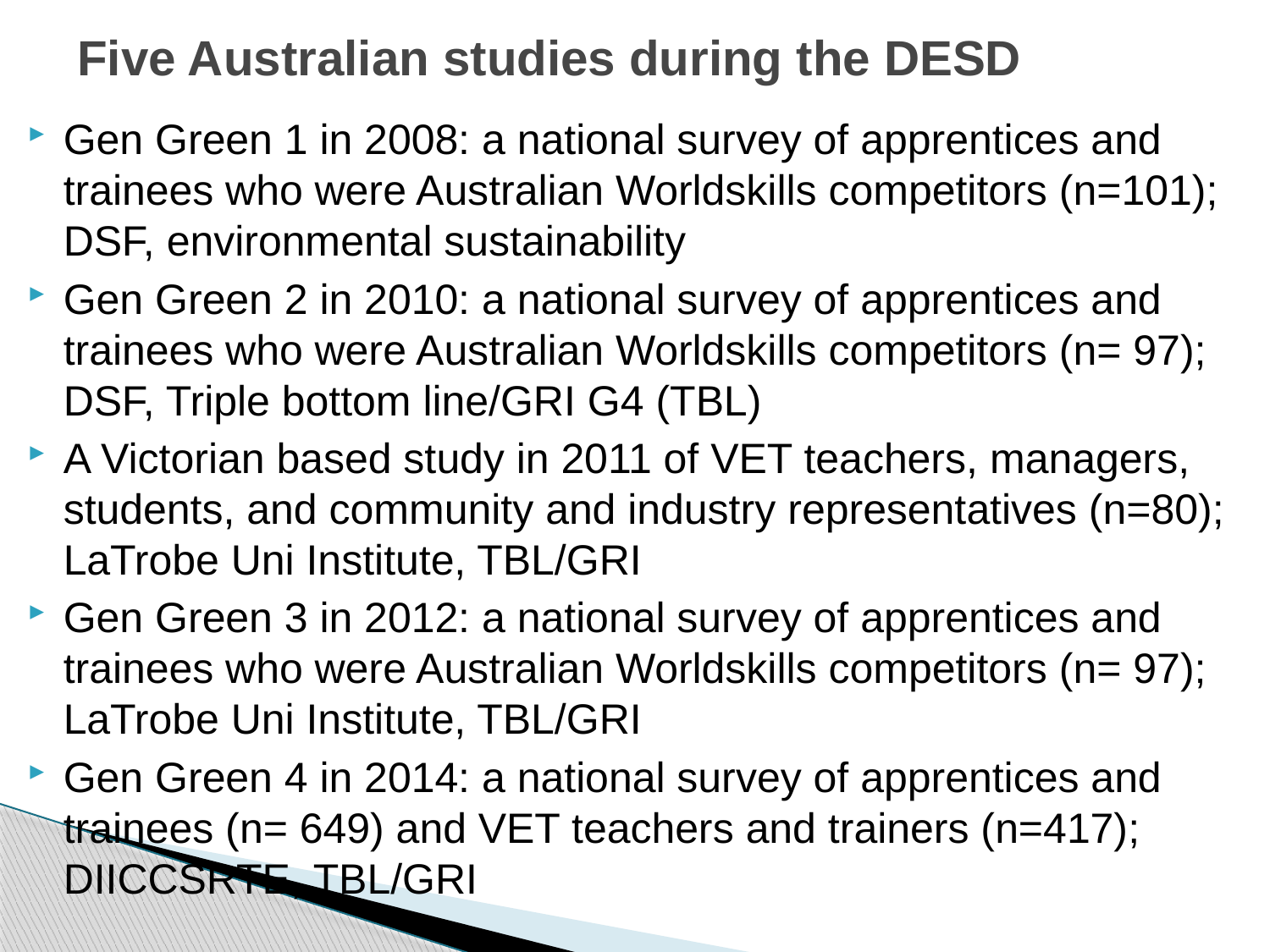

# Five Australian studies during the DESD
Gen Green 1 in 2008: a national survey of apprentices and trainees who were Australian Worldskills competitors (n=101); DSF, environmental sustainability
Gen Green 2 in 2010: a national survey of apprentices and trainees who were Australian Worldskills competitors (n= 97); DSF, Triple bottom line/GRI G4 (TBL)
A Victorian based study in 2011 of VET teachers, managers, students, and community and industry representatives (n=80); LaTrobe Uni Institute, TBL/GRI
Gen Green 3 in 2012: a national survey of apprentices and trainees who were Australian Worldskills competitors (n= 97); LaTrobe Uni Institute, TBL/GRI
Gen Green 4 in 2014: a national survey of apprentices and trainees (n= 649) and VET teachers and trainers (n=417); DIICCSRTE, TBL/GRI